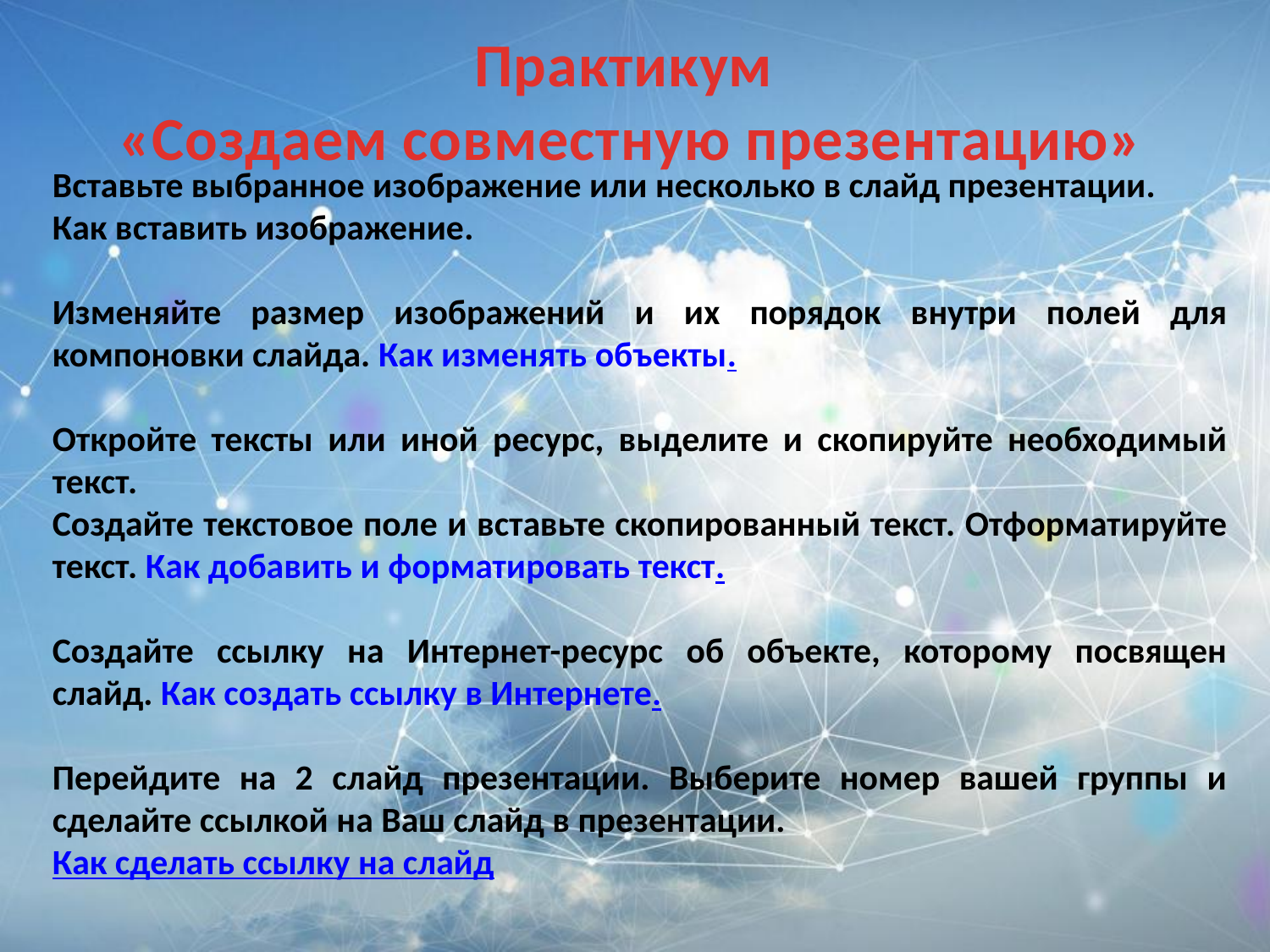

Практикум
«Создаем совместную презентацию»
Вставьте выбранное изображение или несколько в слайд презентации.
Как вставить изображение.

Изменяйте размер изображений и их порядок внутри полей для компоновки слайда. Как изменять объекты.

Откройте тексты или иной ресурс, выделите и скопируйте необходимый текст.
Создайте текстовое поле и вставьте скопированный текст. Отформатируйте текст. Как добавить и форматировать текст.

Создайте ссылку на Интернет-ресурс об объекте, которому посвящен слайд. Как создать ссылку в Интернете.

Перейдите на 2 слайд презентации. Выберите номер вашей группы и сделайте ссылкой на Ваш слайд в презентации.
Как сделать ссылку на слайд